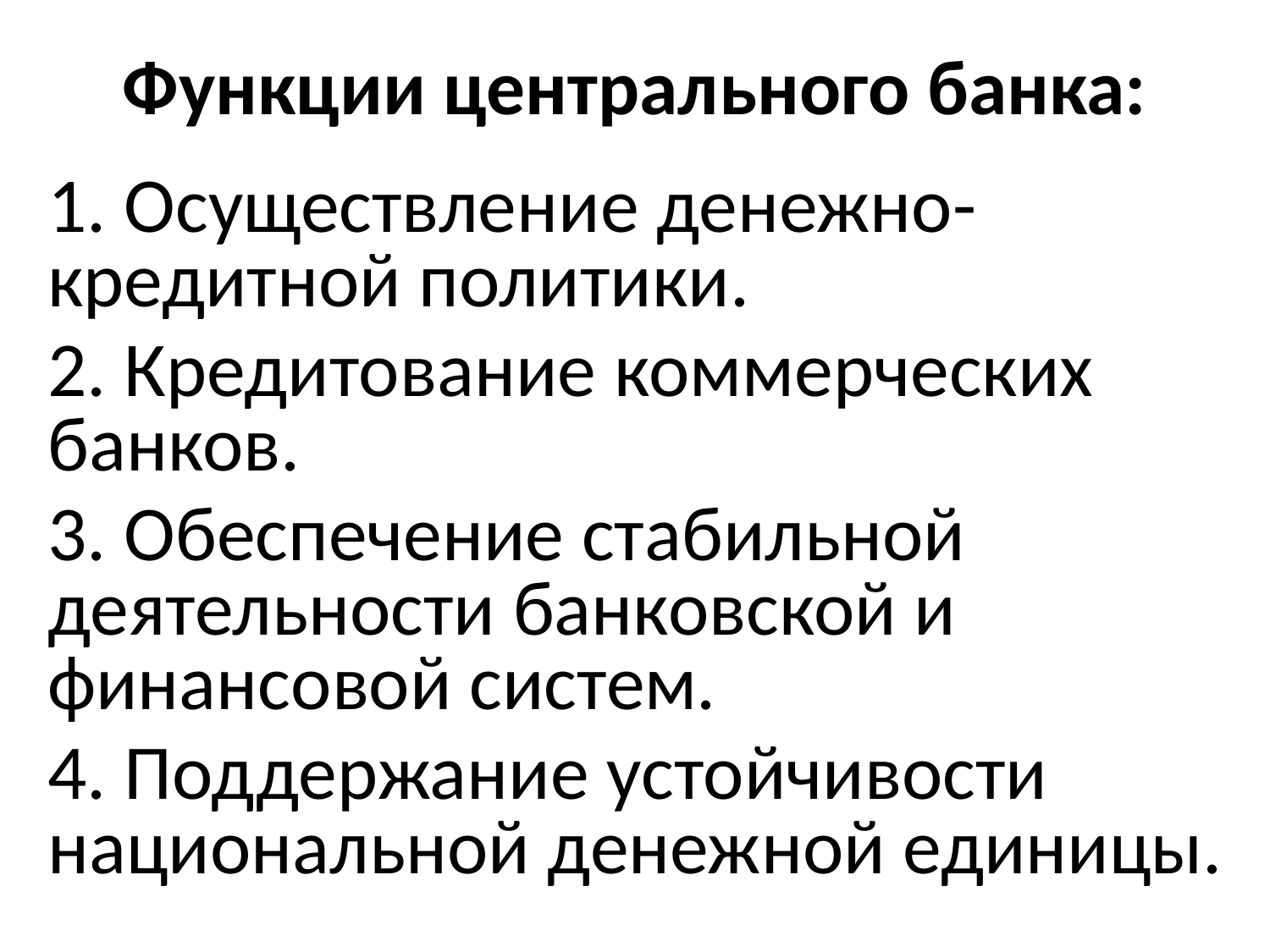

# Функции центрального банка:
1. Осуществление денежно-кредитной политики.
2. Кредитование коммерческих банков.
3. Обеспечение стабильной деятельности банковской и финансовой систем.
4. Поддержание устойчивости национальной денежной единицы.